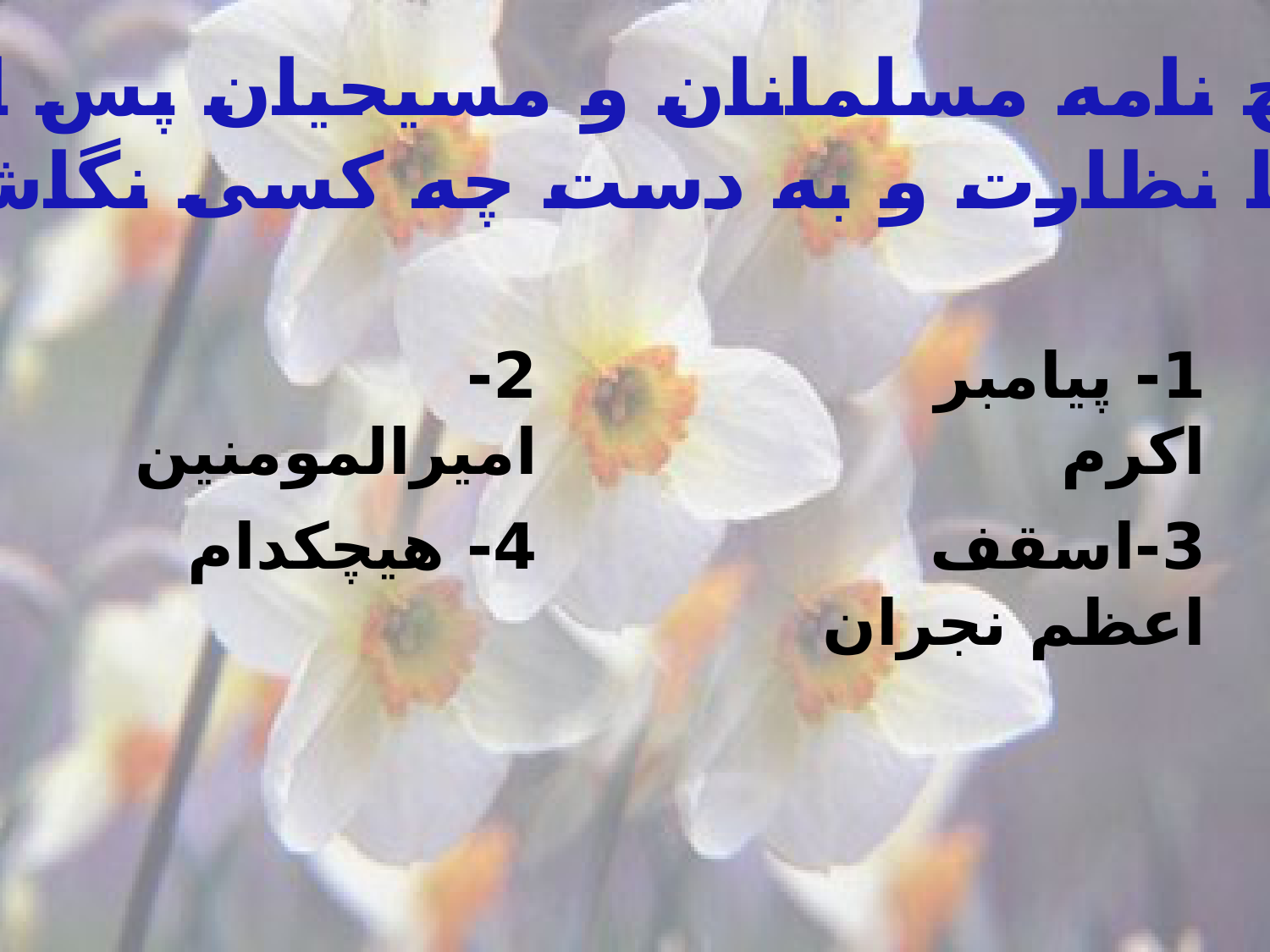

10-صلح نامه مسلمانان و مسیحیان پس از ترک
مباهله با نظارت و به دست چه کسی نگاشته شد؟
2-امیرالمومنین
1- پیامبر اکرم
4- هیچکدام
3-اسقف اعظم نجران